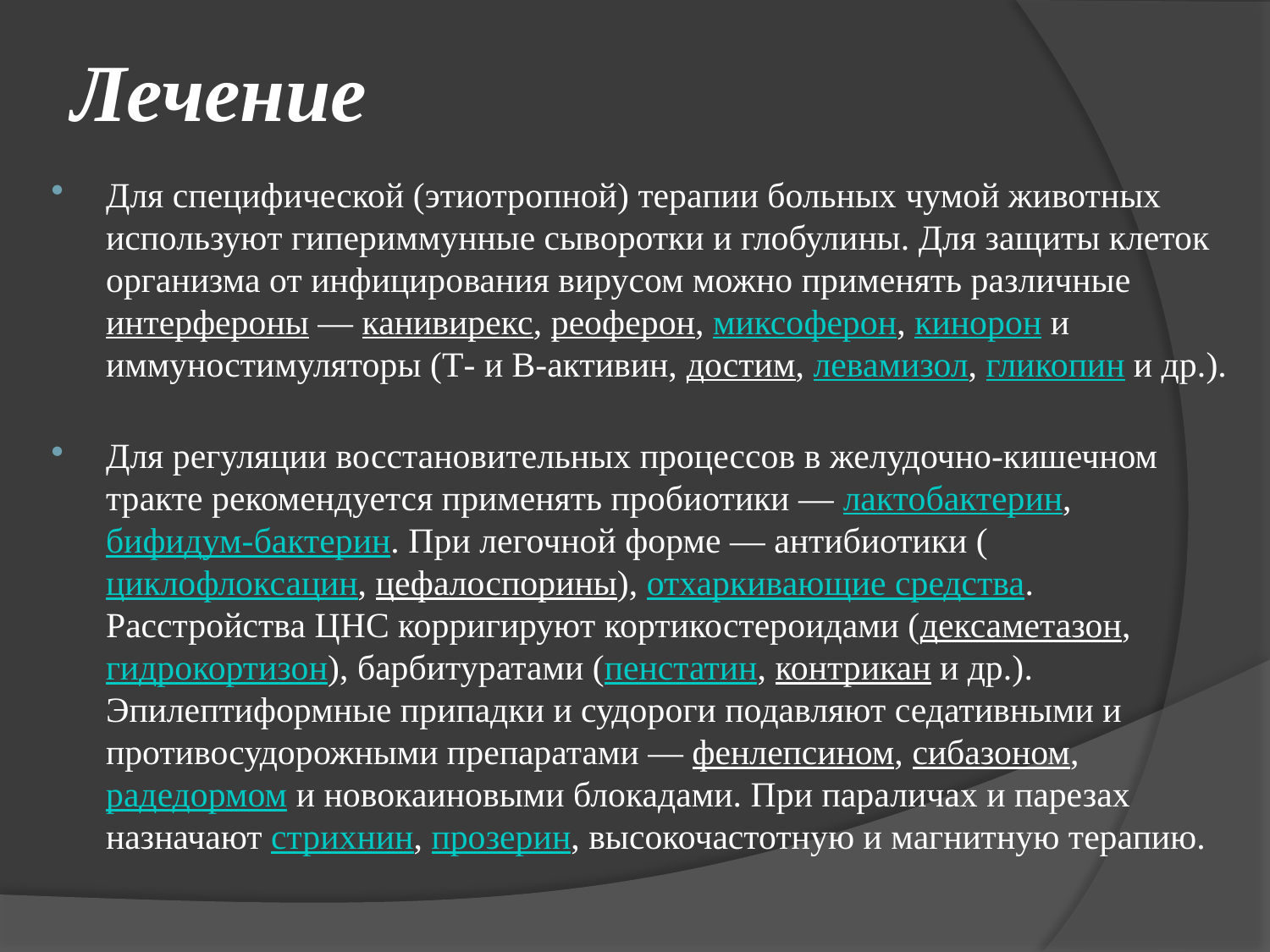

# Лечение
Для специфической (этиотропной) терапии больных чумой животных используют гипериммунные сыворотки и глобулины. Для защиты клеток организма от инфицирования вирусом можно применять различные интерфероны — канивирекс, реоферон, миксоферон, кинорон и иммуностимуляторы (Т- и В-активин, достим, левамизол, гликопин и др.).
Для регуляции восстановительных процессов в желудочно-кишечном тракте рекомендуется применять пробиотики — лактобактерин, бифидум-бактерин. При легочной форме — антибиотики (циклофлоксацин, цефалоспорины), отхаркивающие средства. Расстройства ЦНС корригируют кортикостероидами (дексаметазон, гидрокортизон), барбитуратами (пенстатин, контрикан и др.). Эпилептиформные припадки и судороги подавляют седативными и противосудорожными препаратами — фенлепсином, сибазоном, радедормом и новокаиновыми блокадами. При параличах и парезах назначают стрихнин, прозерин, высокочастотную и магнитную терапию.